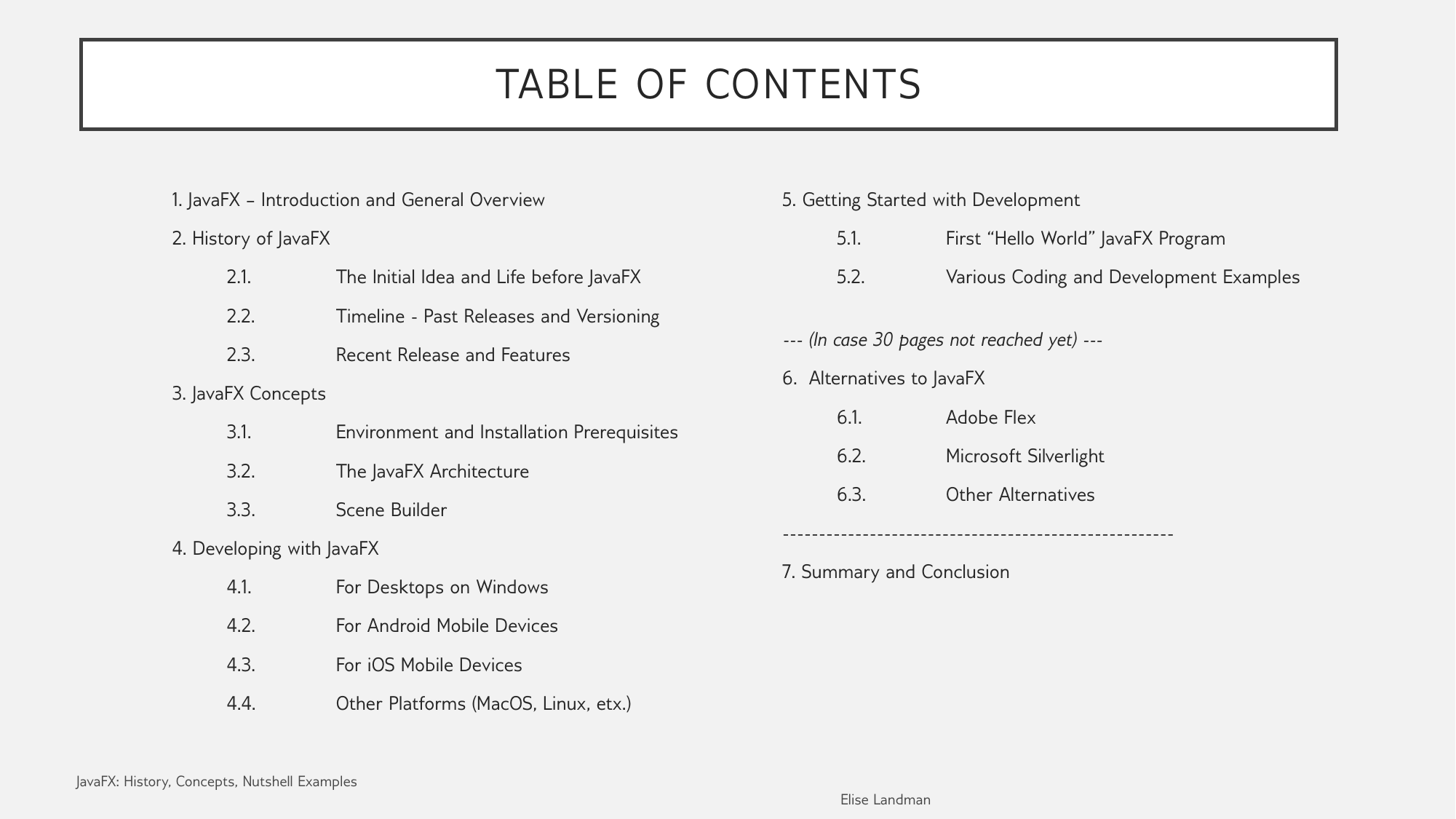

# Table of contents
1. JavaFX – Introduction and General Overview
2. History of JavaFX
2.1.	The Initial Idea and Life before JavaFX
2.2.	Timeline - Past Releases and Versioning
2.3.	Recent Release and Features
3. JavaFX Concepts
3.1.	Environment and Installation Prerequisites
3.2.	The JavaFX Architecture
3.3.	Scene Builder
4. Developing with JavaFX
4.1.	For Desktops on Windows
4.2.	For Android Mobile Devices
4.3.	For iOS Mobile Devices
4.4.	Other Platforms (MacOS, Linux, etx.)
5. Getting Started with Development
5.1.	First “Hello World” JavaFX Program
5.2.	Various Coding and Development Examples
--- (In case 30 pages not reached yet) ---
6.  Alternatives to JavaFX
6.1.	Adobe Flex
6.2.	Microsoft Silverlight
6.3.	Other Alternatives
------------------------------------------------------
7. Summary and Conclusion

JavaFX: History, Concepts, Nutshell Examples																	Elise Landman